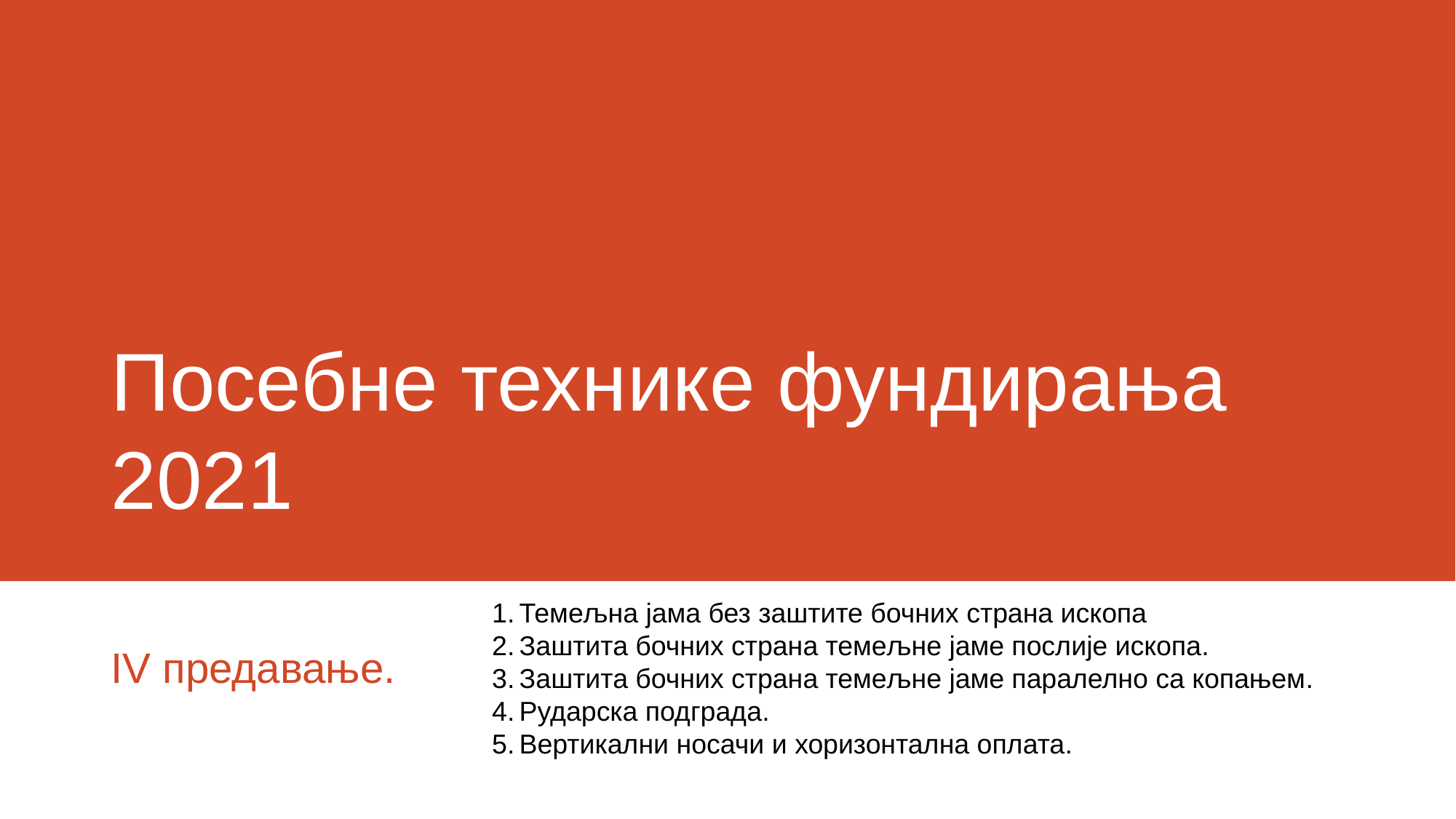

# Посебне технике фундирања 2021
Темељна јама без заштите бочних страна ископа
Заштита бочних страна темељне јаме послије ископа.
Заштита бочних страна темељне јаме паралелно са копањем.
Рударска подграда.
Вертикални носачи и хоризонтална оплата.
IV предавање.